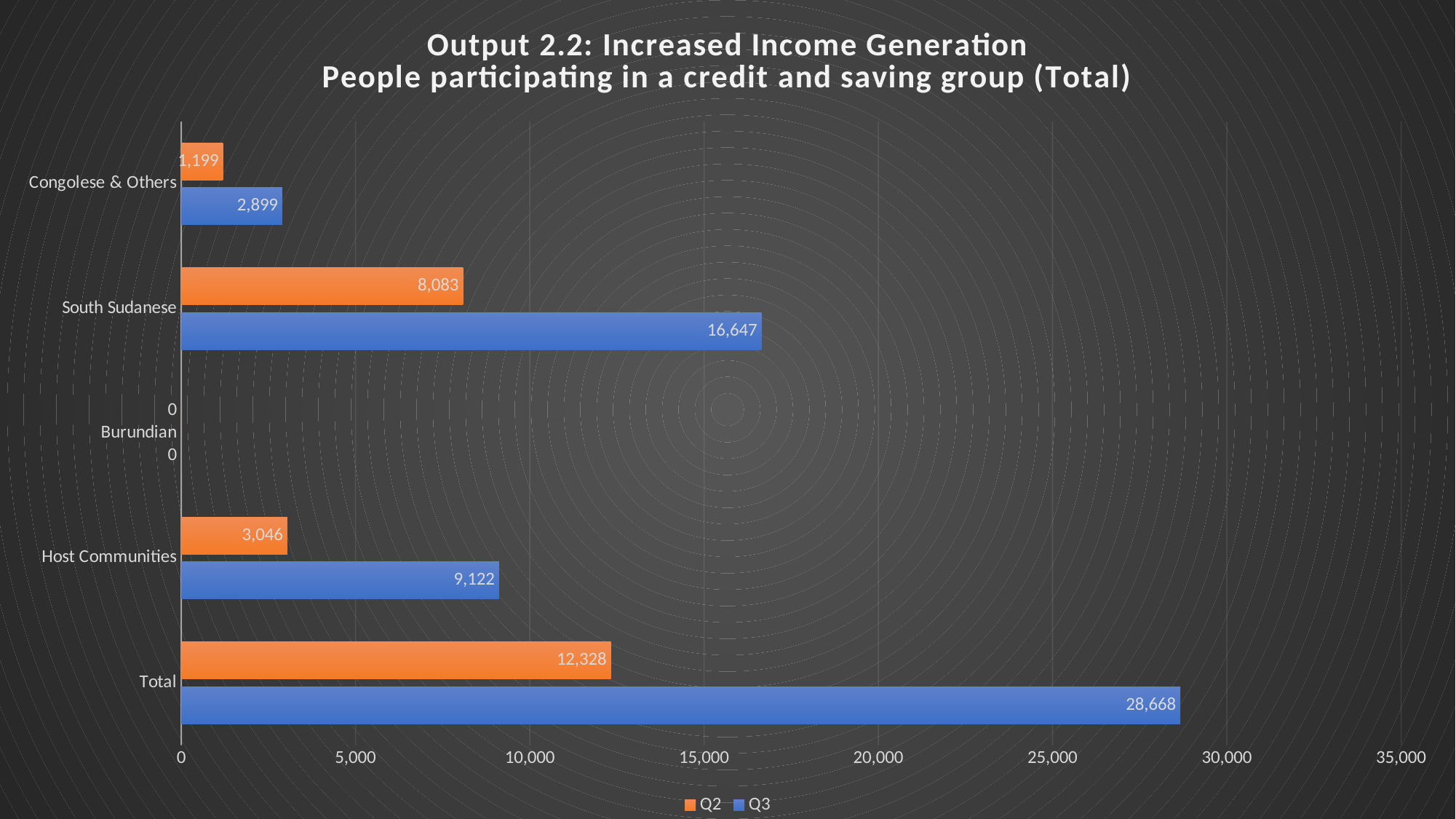

### Chart: Output 2.2: Increased Income Generation
People participating in a credit and saving group (Total)

| Category | Q3 | Q2 |
|---|---|---|
| Total | 28668.0 | 12328.0 |
| Host Communities | 9122.0 | 3046.0 |
| Burundian | 0.0 | 0.0 |
| South Sudanese | 16647.0 | 8083.0 |
| Congolese & Others | 2899.0 | 1199.0 |
#